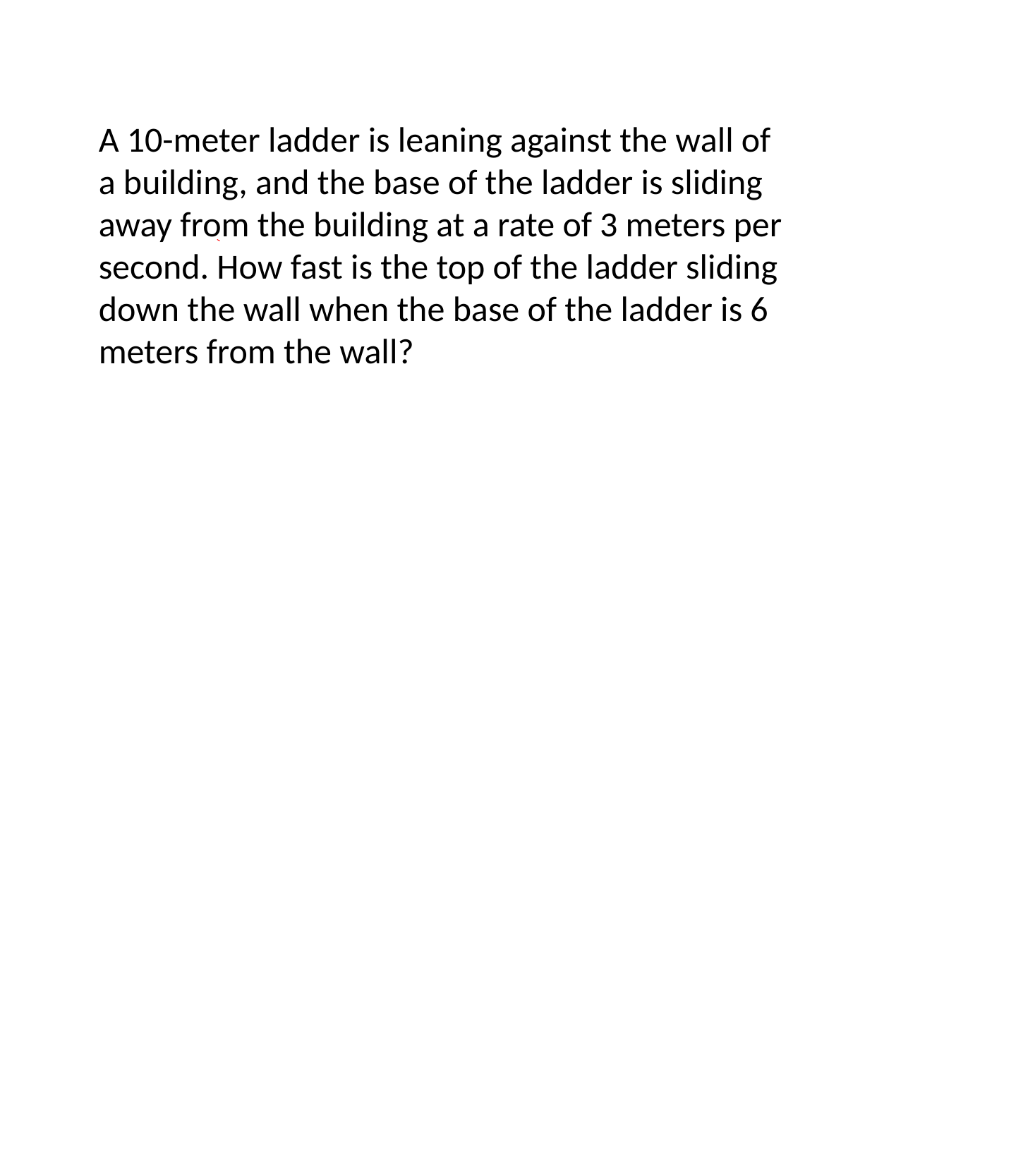

A 10-meter ladder is leaning against the wall of a building, and the base of the ladder is sliding away from the building at a rate of 3 meters per second. How fast is the top of the ladder sliding down the wall when the base of the ladder is 6 meters from the wall?